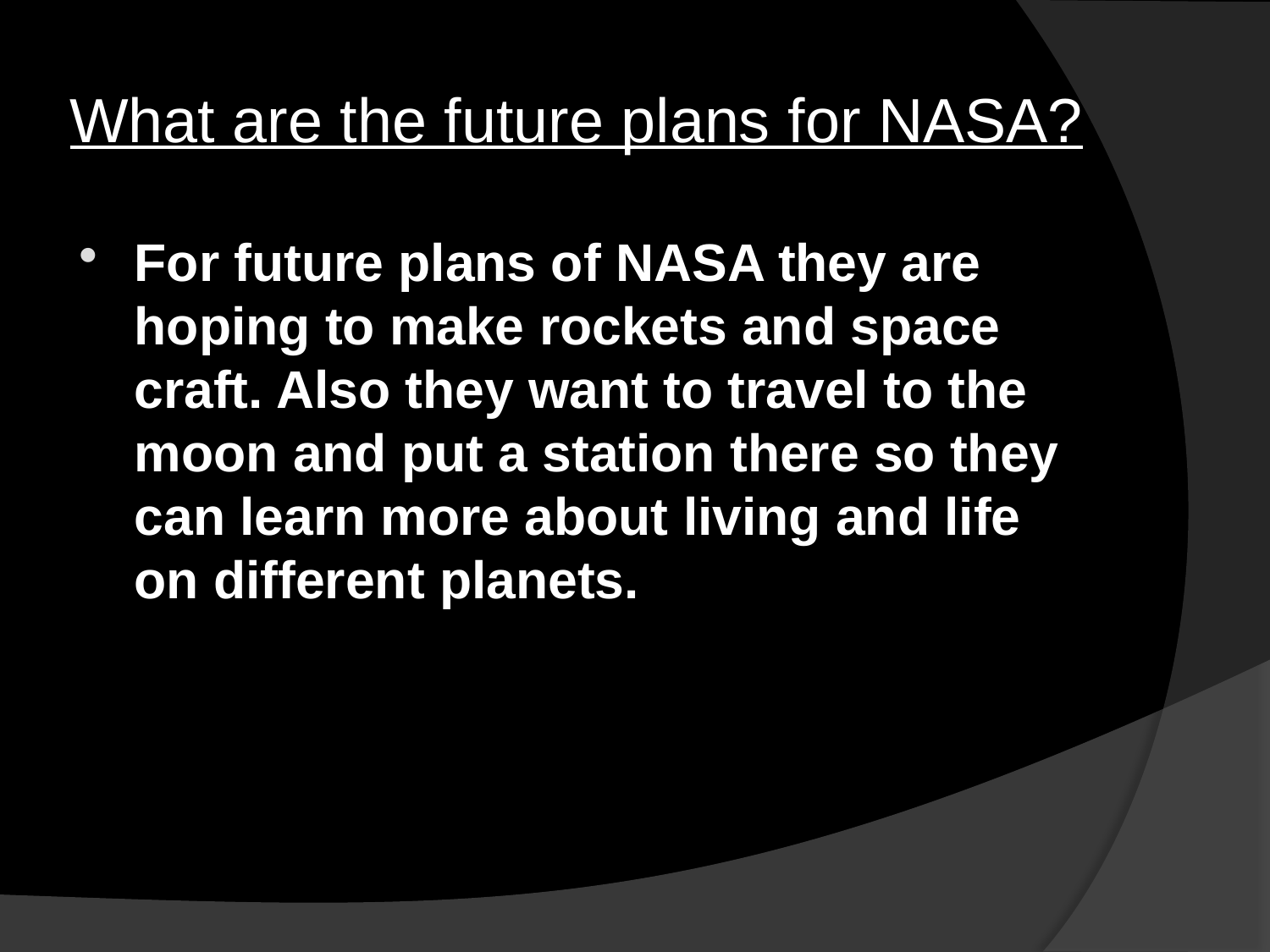

# What are the future plans for NASA?
For future plans of NASA they are hoping to make rockets and space craft. Also they want to travel to the moon and put a station there so they can learn more about living and life on different planets.